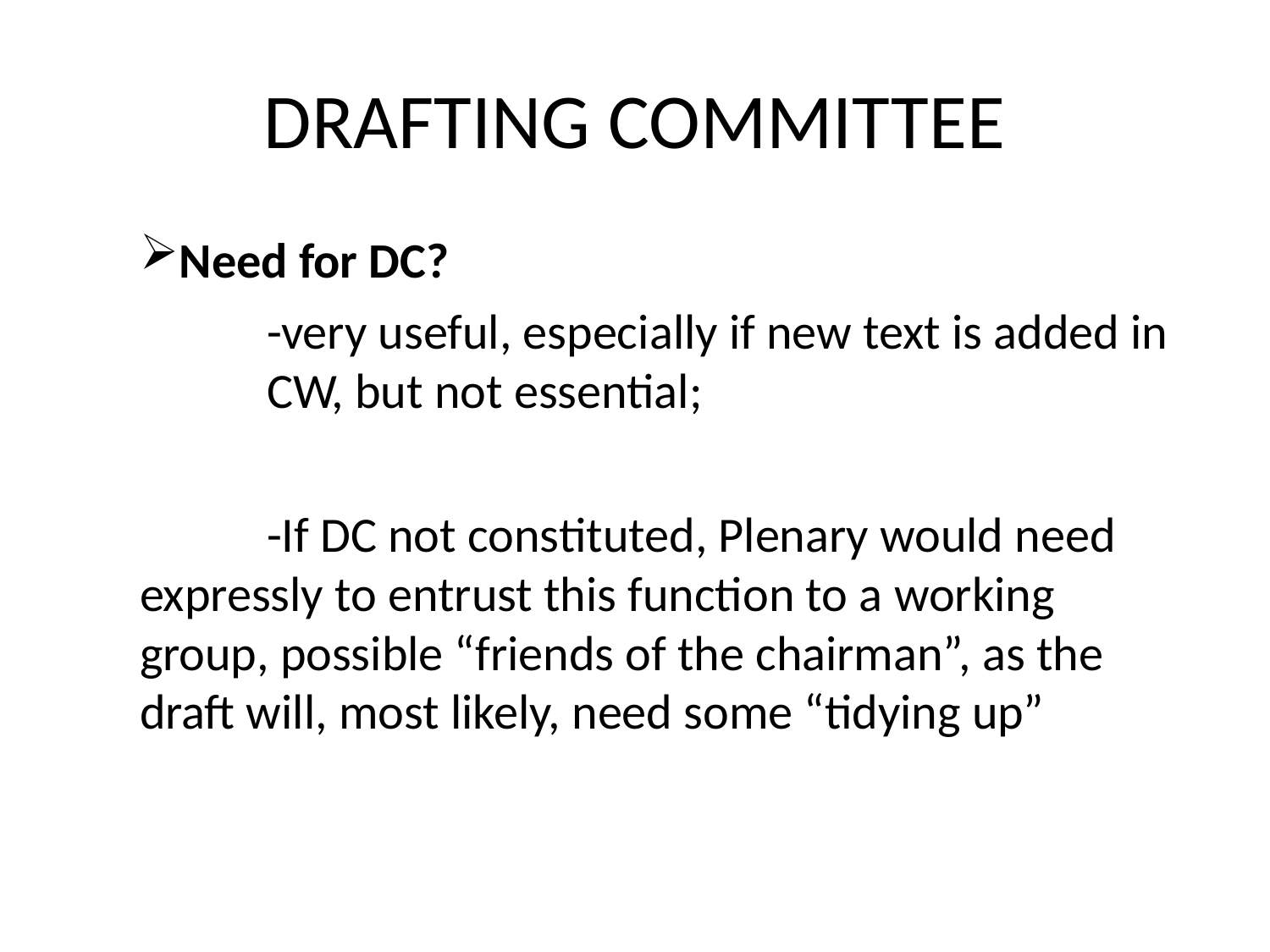

# DRAFTING COMMITTEE
Need for DC?
	-very useful, especially if new text is added in 	CW, but not essential;

	-If DC not constituted, Plenary would need 	expressly to entrust this function to a working 	group, possible “friends of the chairman”, as the 	draft will, most likely, need some “tidying up”